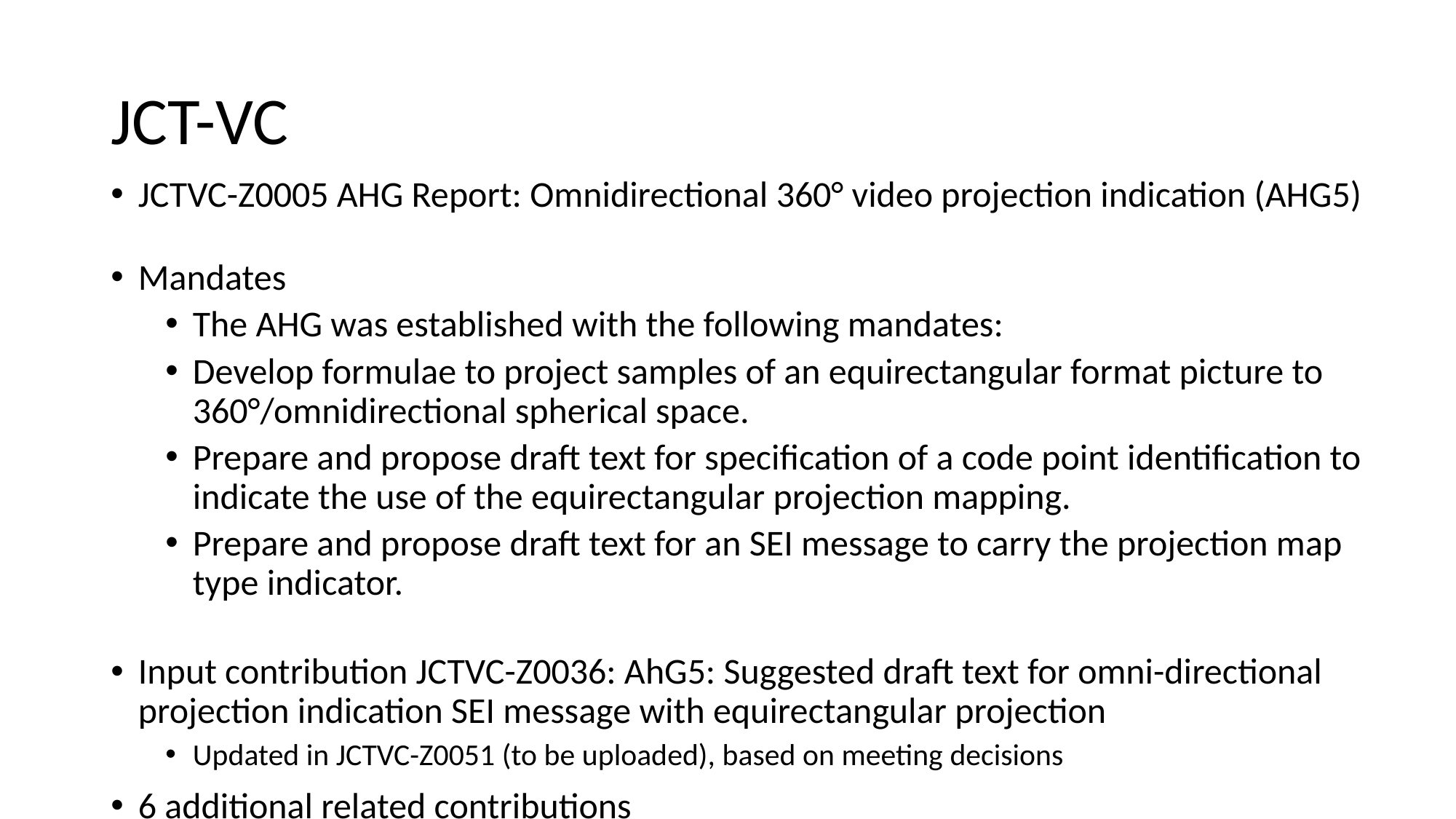

# JCT-VC
JCTVC-Z0005 AHG Report: Omnidirectional 360° video projection indication (AHG5)

Mandates
The AHG was established with the following mandates:
Develop formulae to project samples of an equirectangular format picture to 360°/omnidirectional spherical space.
Prepare and propose draft text for specification of a code point identification to indicate the use of the equirectangular projection mapping.
Prepare and propose draft text for an SEI message to carry the projection map type indicator.

Input contribution JCTVC-Z0036: AhG5: Suggested draft text for omni-directional projection indication SEI message with equirectangular projection
Updated in JCTVC-Z0051 (to be uploaded), based on meeting decisions
6 additional related contributions